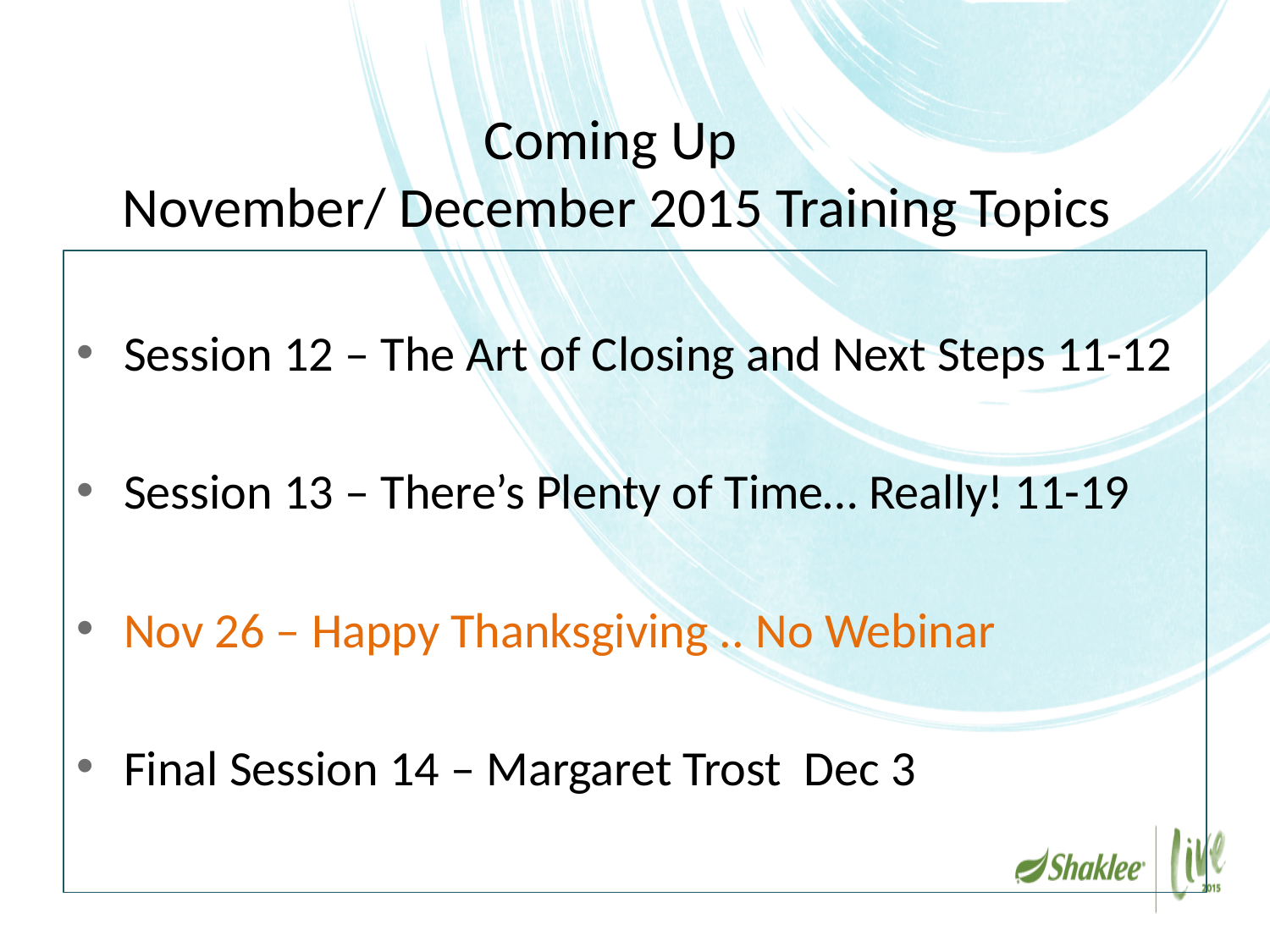

# Coming Up November/ December 2015 Training Topics

Session 12 – The Art of Closing and Next Steps 11-12

Session 13 – There’s Plenty of Time… Really! 11-19

Nov 26 – Happy Thanksgiving .. No Webinar

Final Session 14 – Margaret Trost  Dec 3